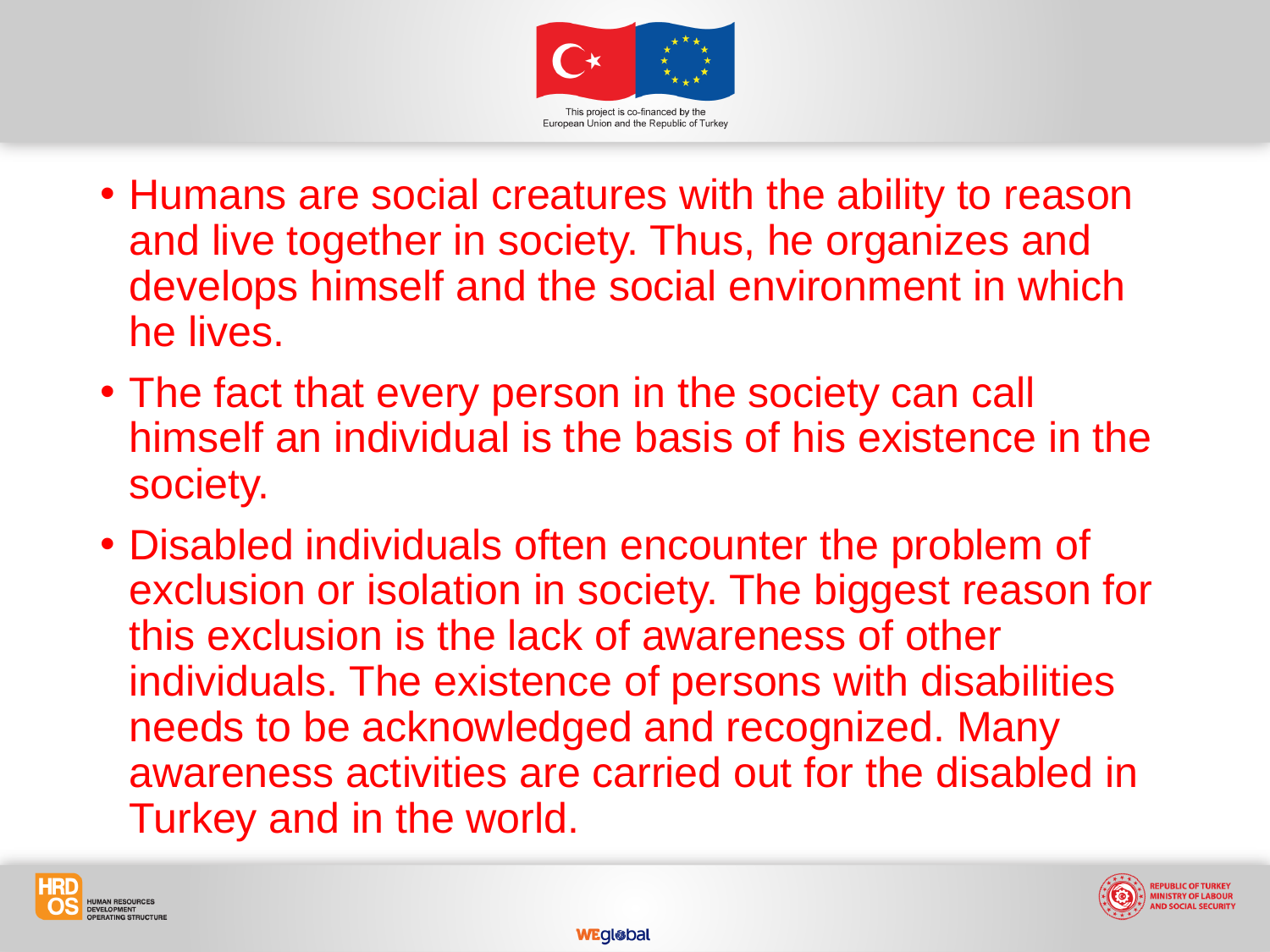

Humans are social creatures with the ability to reason and live together in society. Thus, he organizes and develops himself and the social environment in which he lives.
The fact that every person in the society can call himself an individual is the basis of his existence in the society.
Disabled individuals often encounter the problem of exclusion or isolation in society. The biggest reason for this exclusion is the lack of awareness of other individuals. The existence of persons with disabilities needs to be acknowledged and recognized. Many awareness activities are carried out for the disabled in Turkey and in the world.